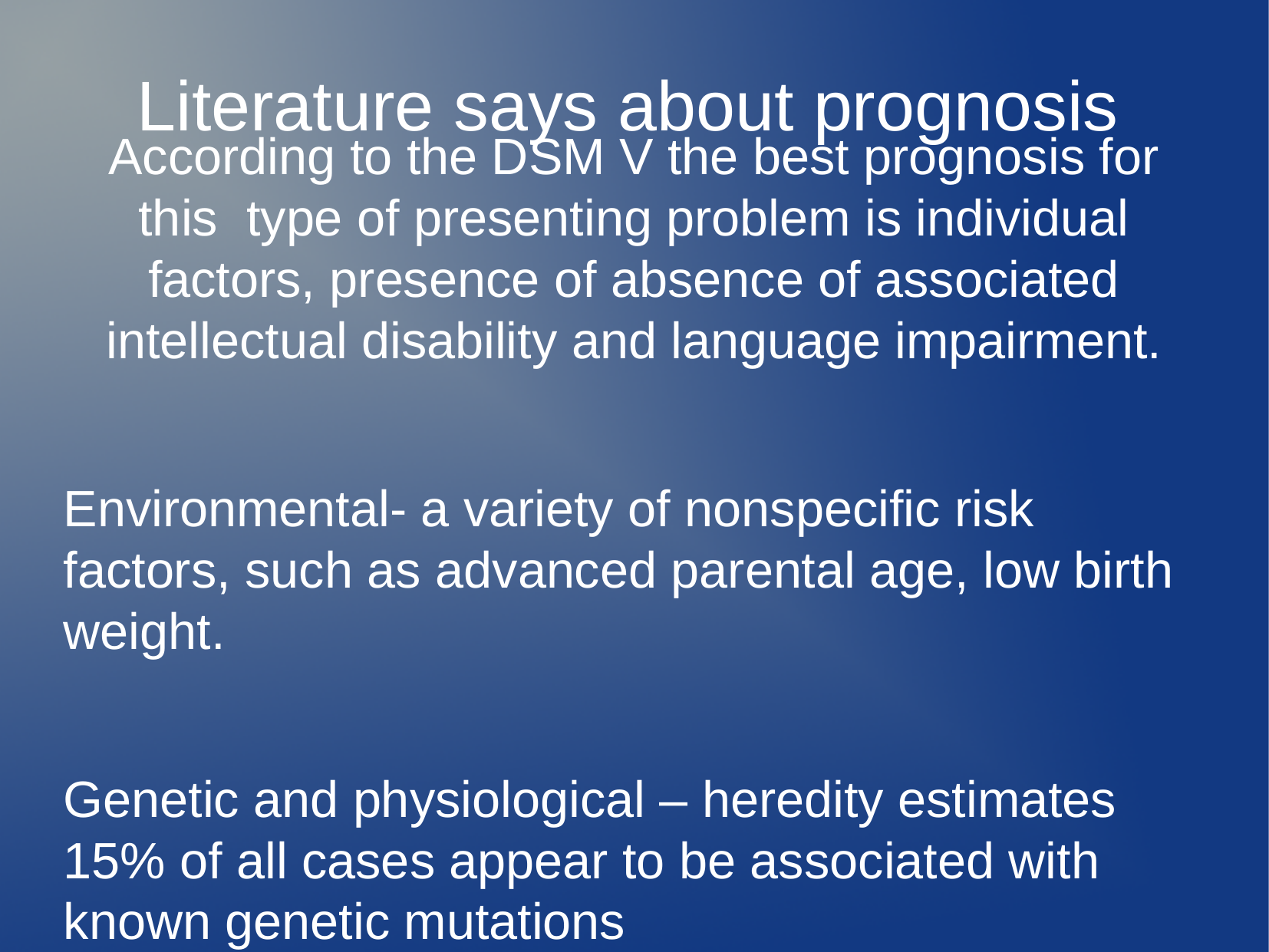

Literature says about prognosis
According to the DSM V the best prognosis for this  type of presenting problem is individual factors, presence of absence of associated intellectual disability and language impairment.

Environmental- a variety of nonspecific risk factors, such as advanced parental age, low birth weight.

Genetic and physiological – heredity estimates 15% of all cases appear to be associated with known genetic mutations